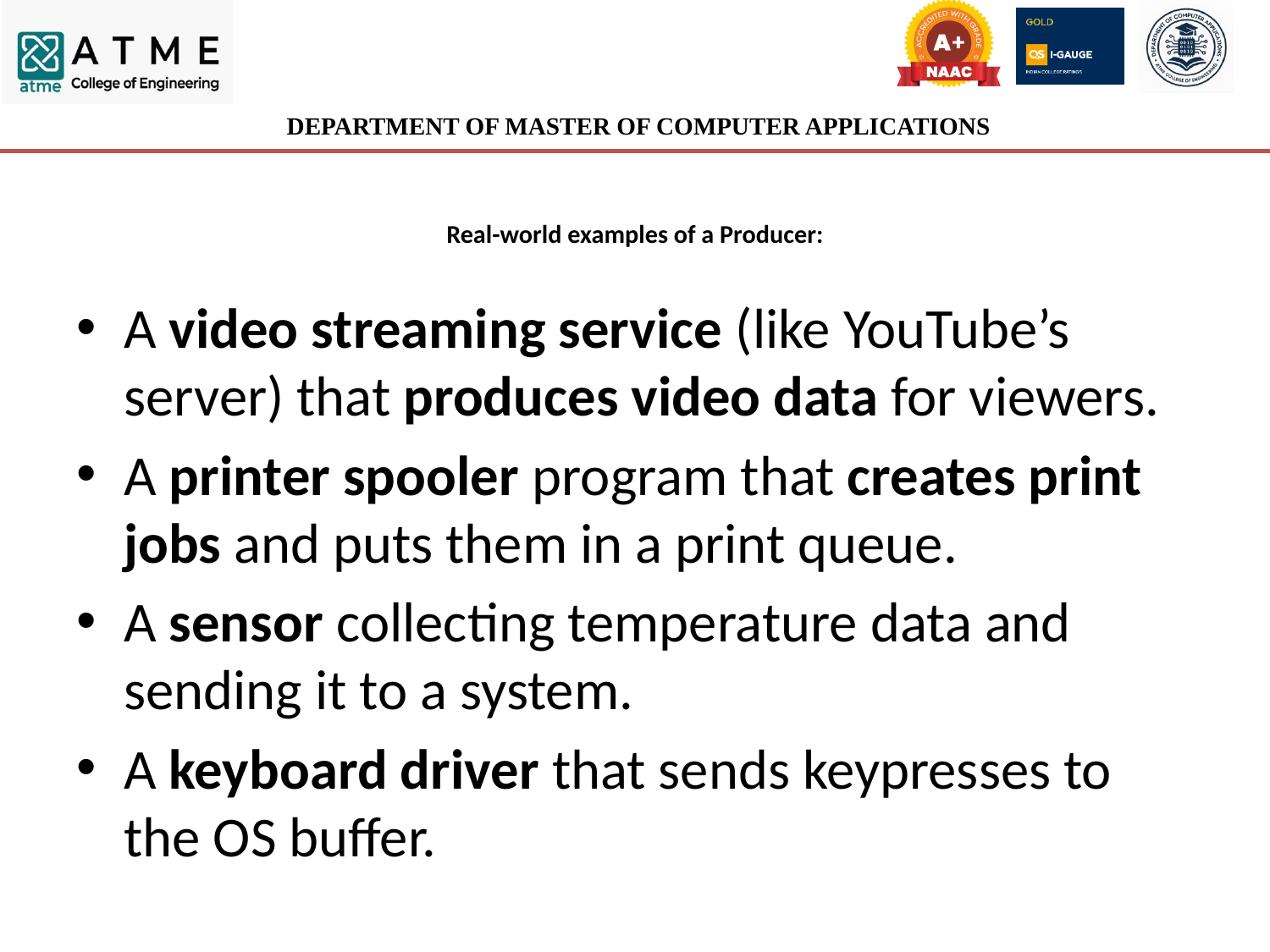

# Real-world examples of a Producer:
A video streaming service (like YouTube’s server) that produces video data for viewers.
A printer spooler program that creates print jobs and puts them in a print queue.
A sensor collecting temperature data and sending it to a system.
A keyboard driver that sends keypresses to the OS buffer.